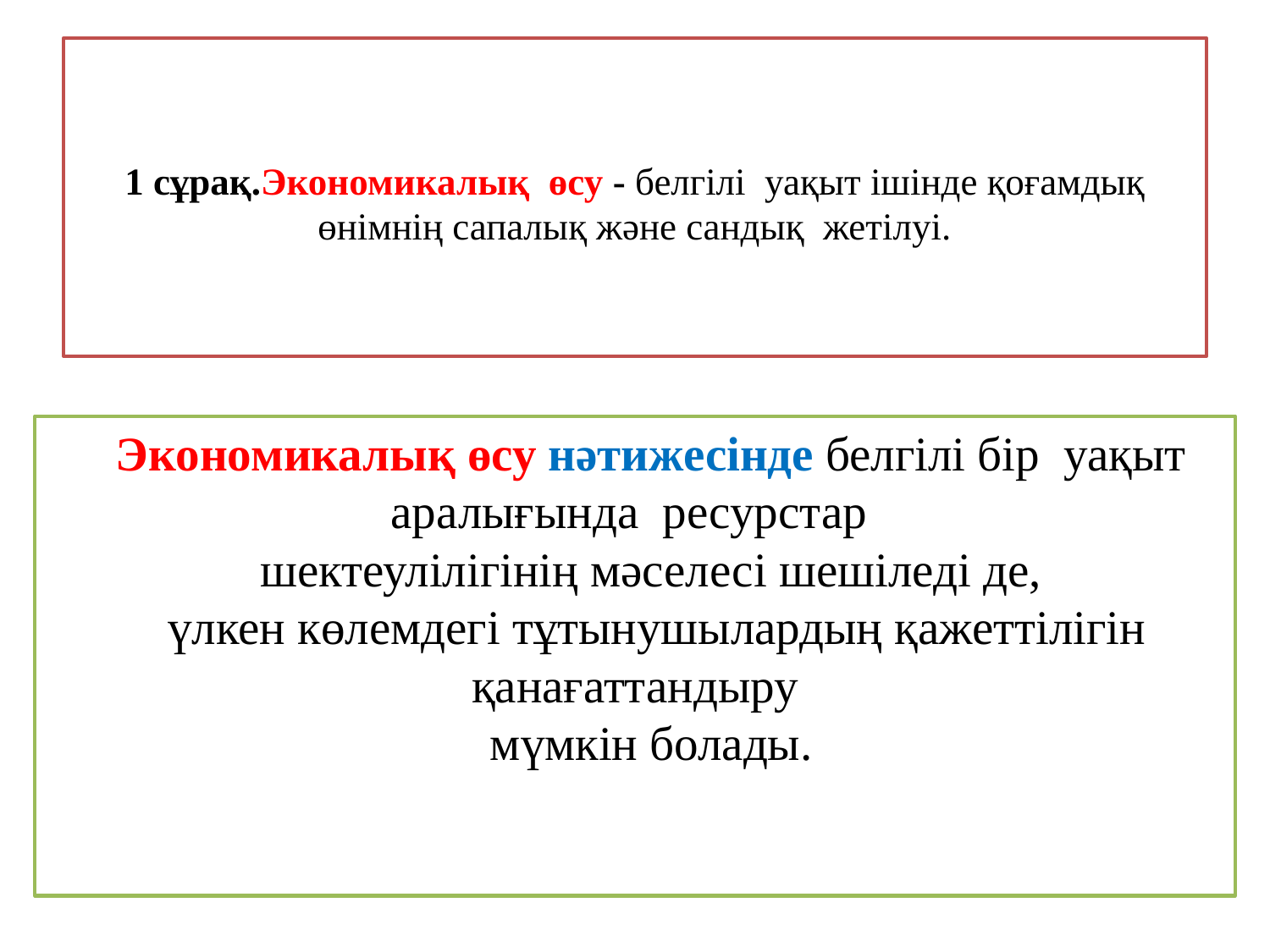

# 1 сұрақ.Экономикалық  өсу - белгілі  уақыт ішінде қоғамдық өнімнің сапалық және сандық  жетілуі.
Экономикалық өсу нәтижесінде белгілі бір  уақыт аралығында  ресурстар
шектеулілігінің мәселесі шешіледі де,
 үлкен көлемдегі тұтынушылардың қажеттілігін қанағаттандыру
 мүмкін болады.